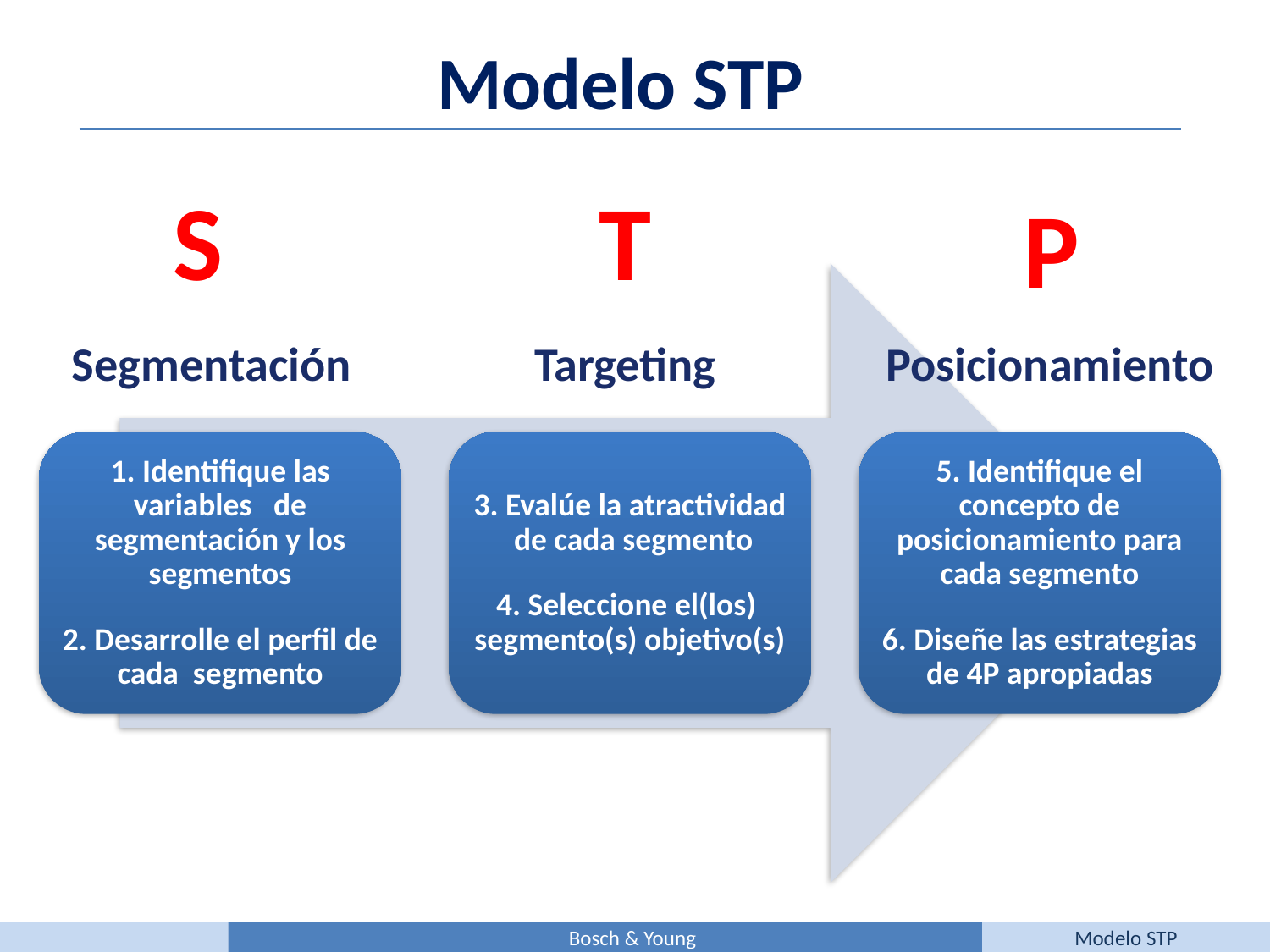

Modelo STP
S
Segmentación
T
Targeting
P
Posicionamiento
1. Identifique las variables   de segmentación y los segmentos

2. Desarrolle el perfil de cada  segmento
3. Evalúe la atractividad  de cada segmento

4. Seleccione el(los)  segmento(s) objetivo(s)
5. Identifique el concepto de posicionamiento para cada segmento

6. Diseñe las estrategias de 4P apropiadas

Bosch & Young
Modelo STP